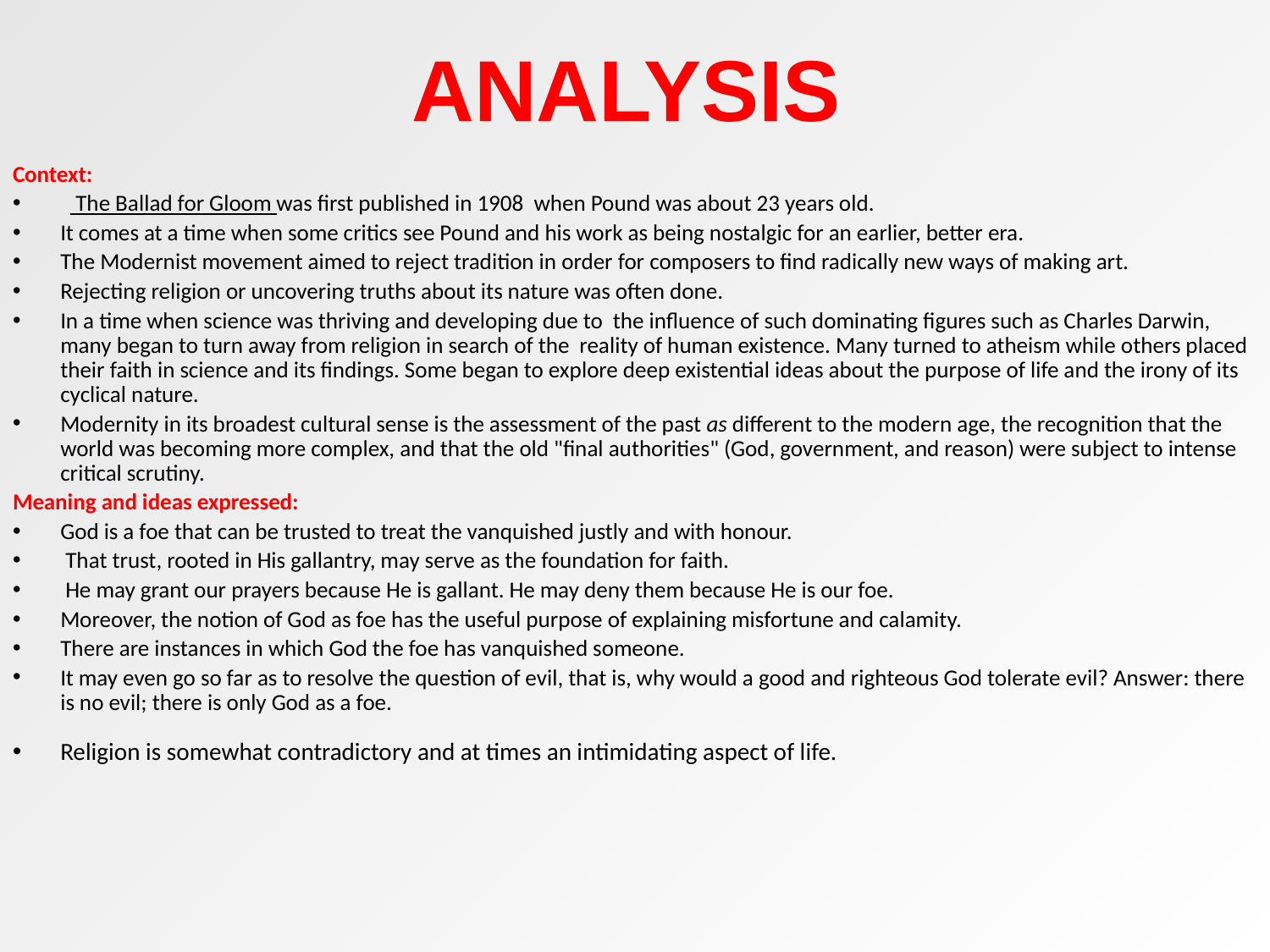

# ANALYSIS
Context:
   The Ballad for Gloom was first published in 1908  when Pound was about 23 years old.
It comes at a time when some critics see Pound and his work as being nostalgic for an earlier, better era.
The Modernist movement aimed to reject tradition in order for composers to find radically new ways of making art.
Rejecting religion or uncovering truths about its nature was often done.
In a time when science was thriving and developing due to  the influence of such dominating figures such as Charles Darwin, many began to turn away from religion in search of the  reality of human existence. Many turned to atheism while others placed their faith in science and its findings. Some began to explore deep existential ideas about the purpose of life and the irony of its cyclical nature.
Modernity in its broadest cultural sense is the assessment of the past as different to the modern age, the recognition that the world was becoming more complex, and that the old "final authorities" (God, government, and reason) were subject to intense critical scrutiny.
Meaning and ideas expressed:
God is a foe that can be trusted to treat the vanquished justly and with honour.
 That trust, rooted in His gallantry, may serve as the foundation for faith.
 He may grant our prayers because He is gallant. He may deny them because He is our foe.
Moreover, the notion of God as foe has the useful purpose of explaining misfortune and calamity.
There are instances in which God the foe has vanquished someone.
It may even go so far as to resolve the question of evil, that is, why would a good and righteous God tolerate evil? Answer: there is no evil; there is only God as a foe.
Religion is somewhat contradictory and at times an intimidating aspect of life.